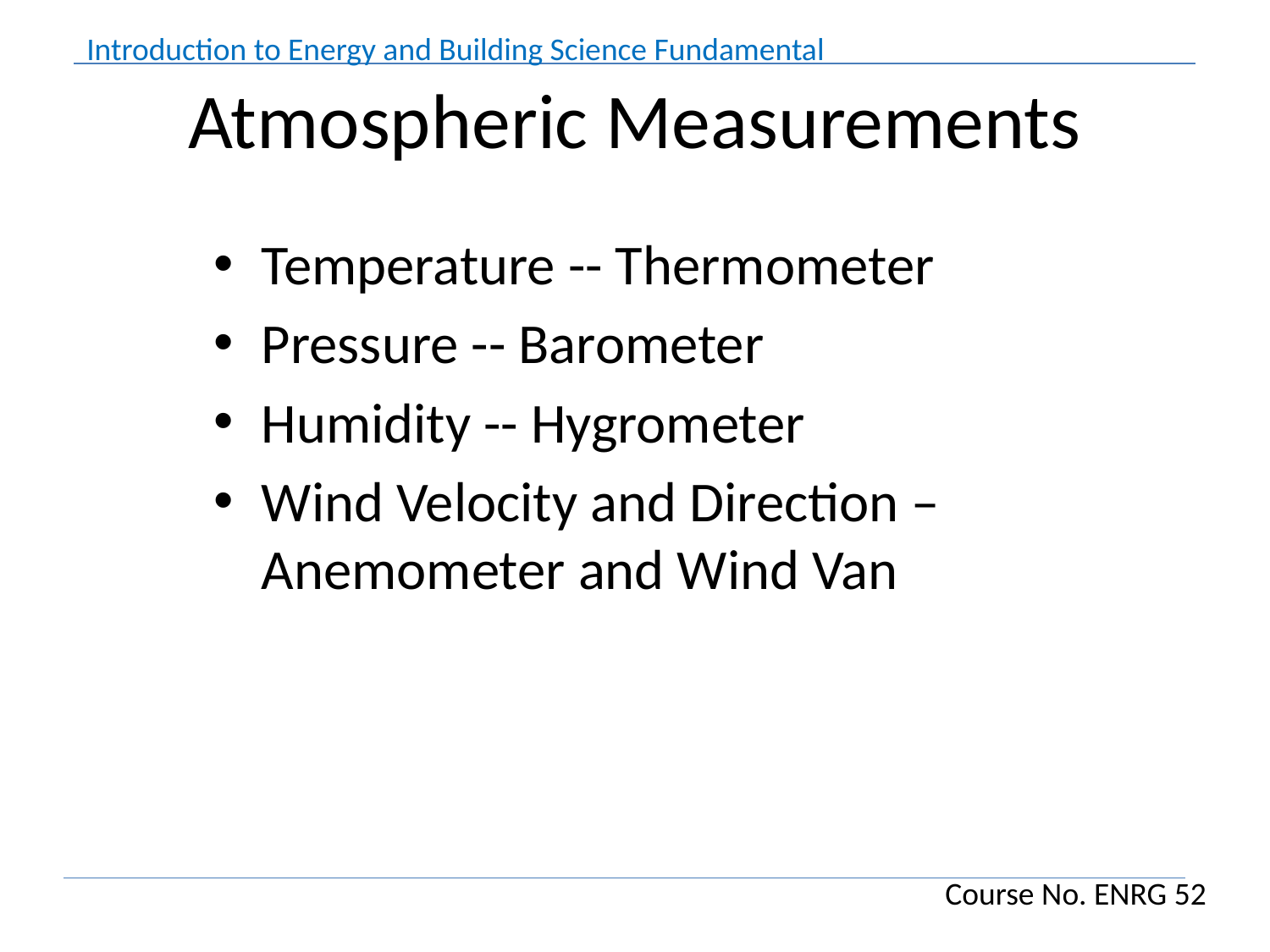

# Atmospheric Measurements
Temperature -- Thermometer
Pressure -- Barometer
Humidity -- Hygrometer
Wind Velocity and Direction – Anemometer and Wind Van